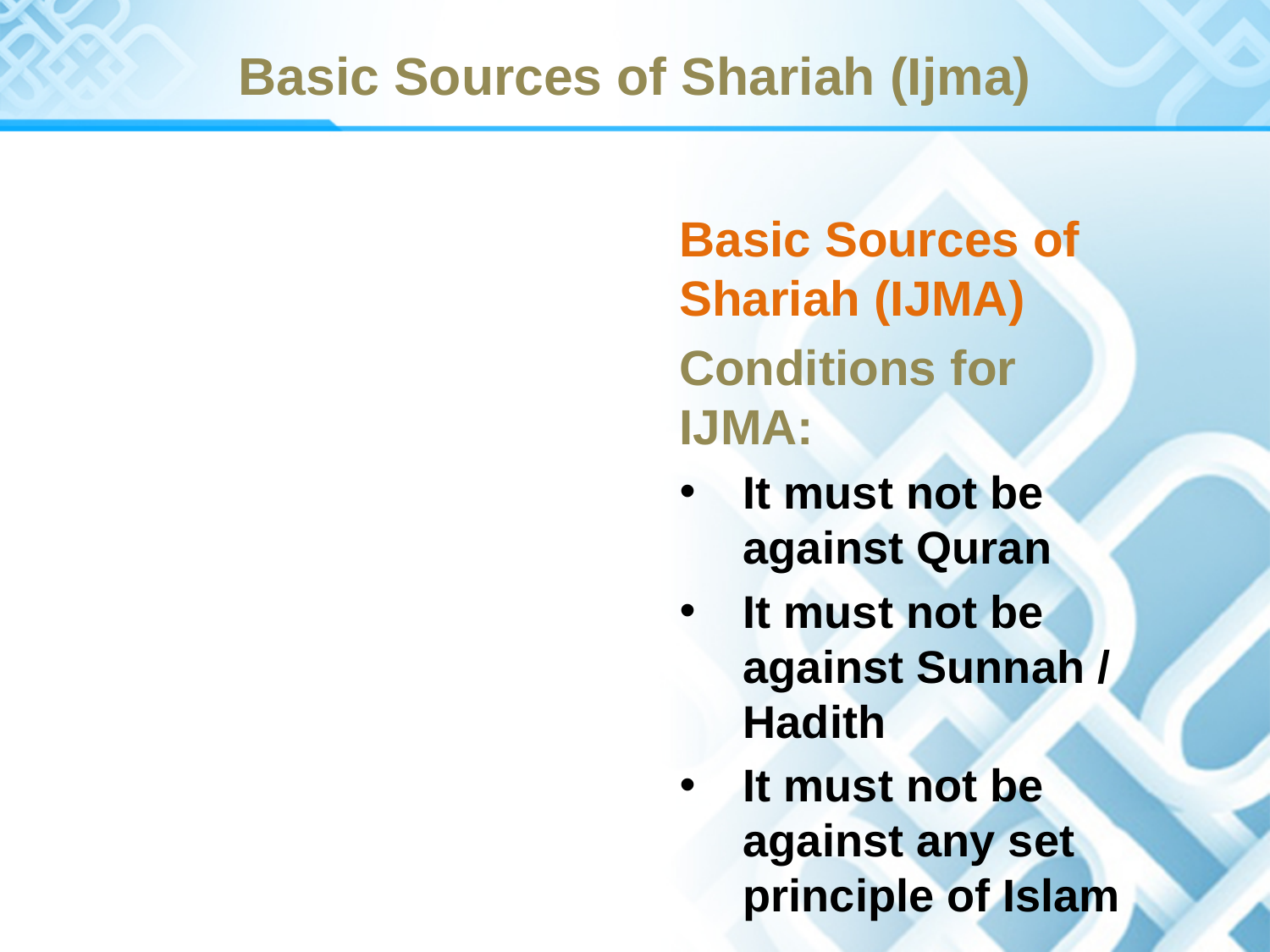

Basic Sources of Shariah (Ijma)
Basic Sources of Shariah (IJMA)
Conditions for IJMA:
It must not be against Quran
It must not be against Sunnah / Hadith
It must not be against any set principle of Islam